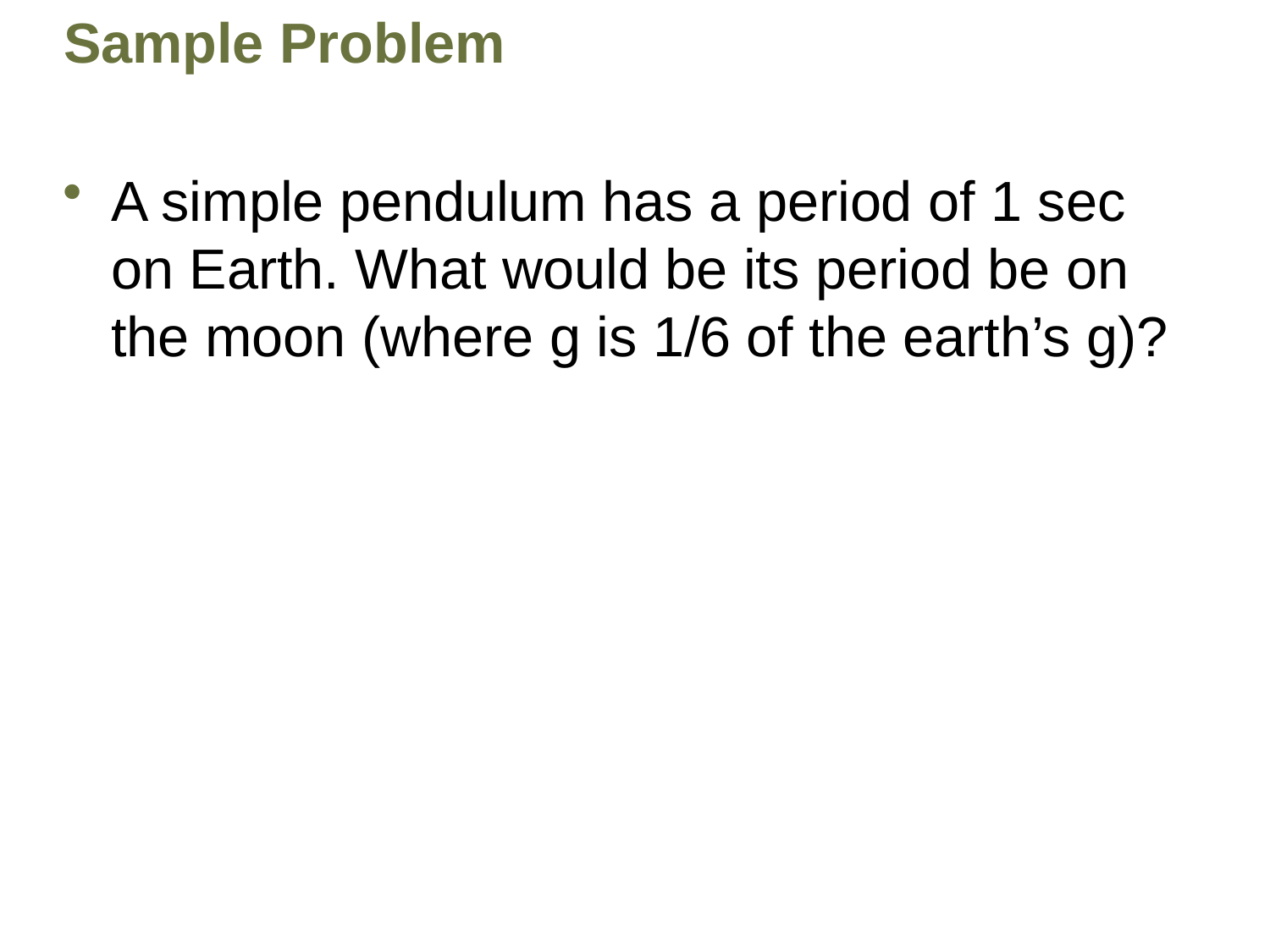

# Sample Problem
A simple pendulum has a period of 1 sec on Earth. What would be its period be on the moon (where g is 1/6 of the earth’s g)?